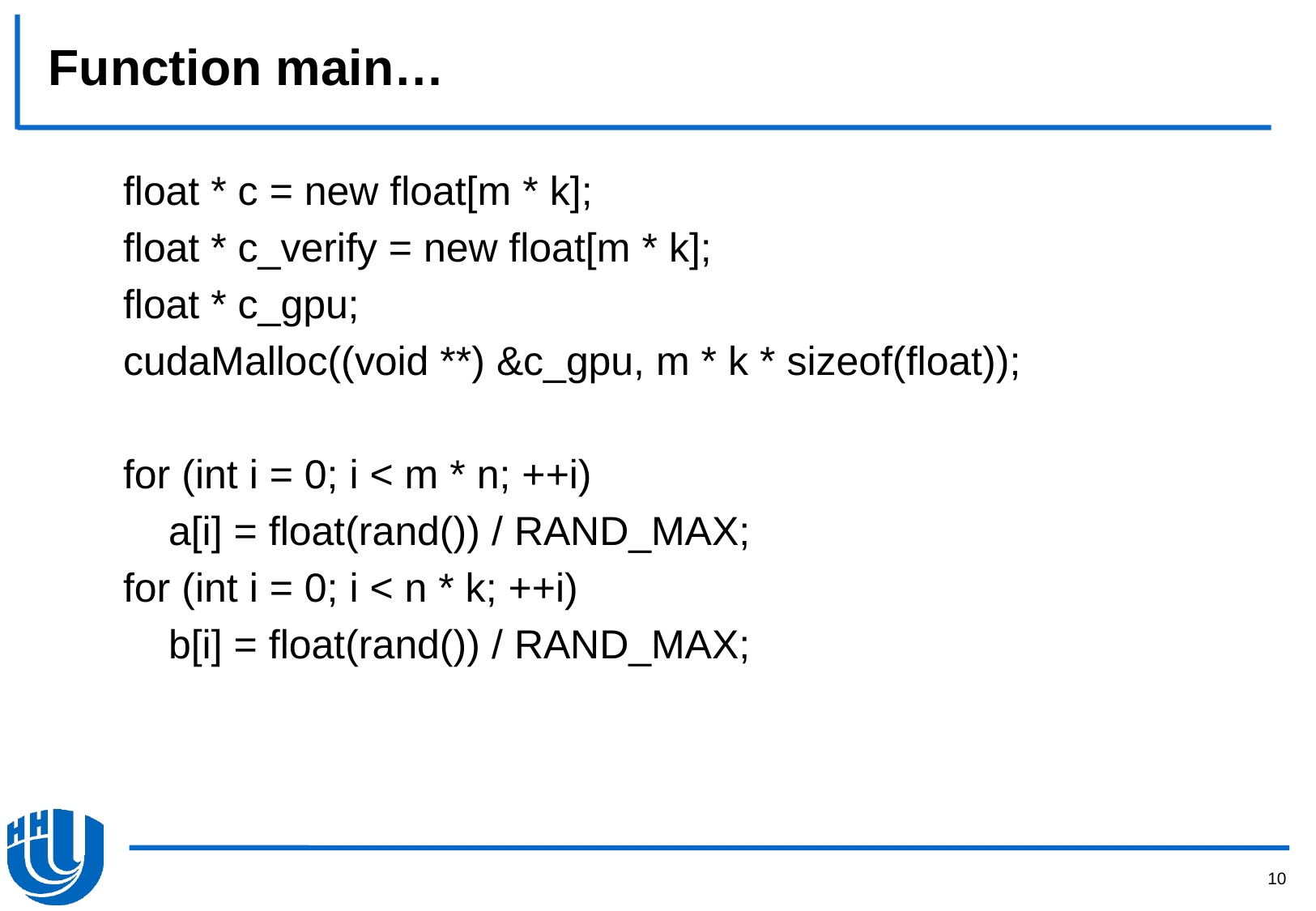

# Function main…
    float * c = new float[m * k];
    float * c_verify = new float[m * k];
    float * c_gpu;
    cudaMalloc((void **) &c_gpu, m * k * sizeof(float));

    for (int i = 0; i < m * n; ++i)
        a[i] = float(rand()) / RAND_MAX;
    for (int i = 0; i < n * k; ++i)
        b[i] = float(rand()) / RAND_MAX;
10